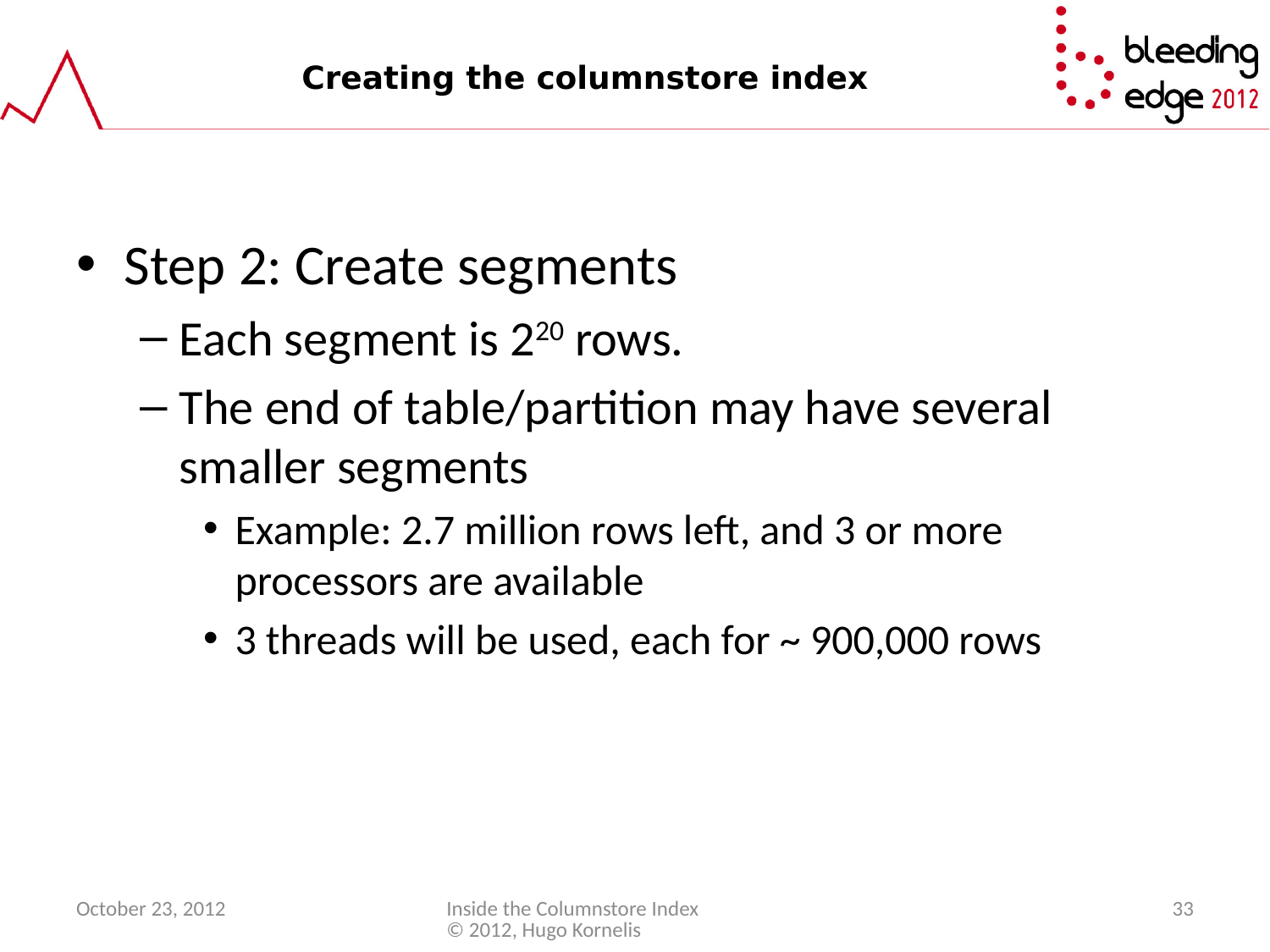

# Creating the columnstore index
Step 2: Create segments
Each segment is 220 rows.
The end of table/partition may have several smaller segments
Example: 2.7 million rows left, and 3 or more processors are available
3 threads will be used, each for ~ 900,000 rows
October 23, 2012
Inside the Columnstore Index                       © 2012, Hugo Kornelis
33